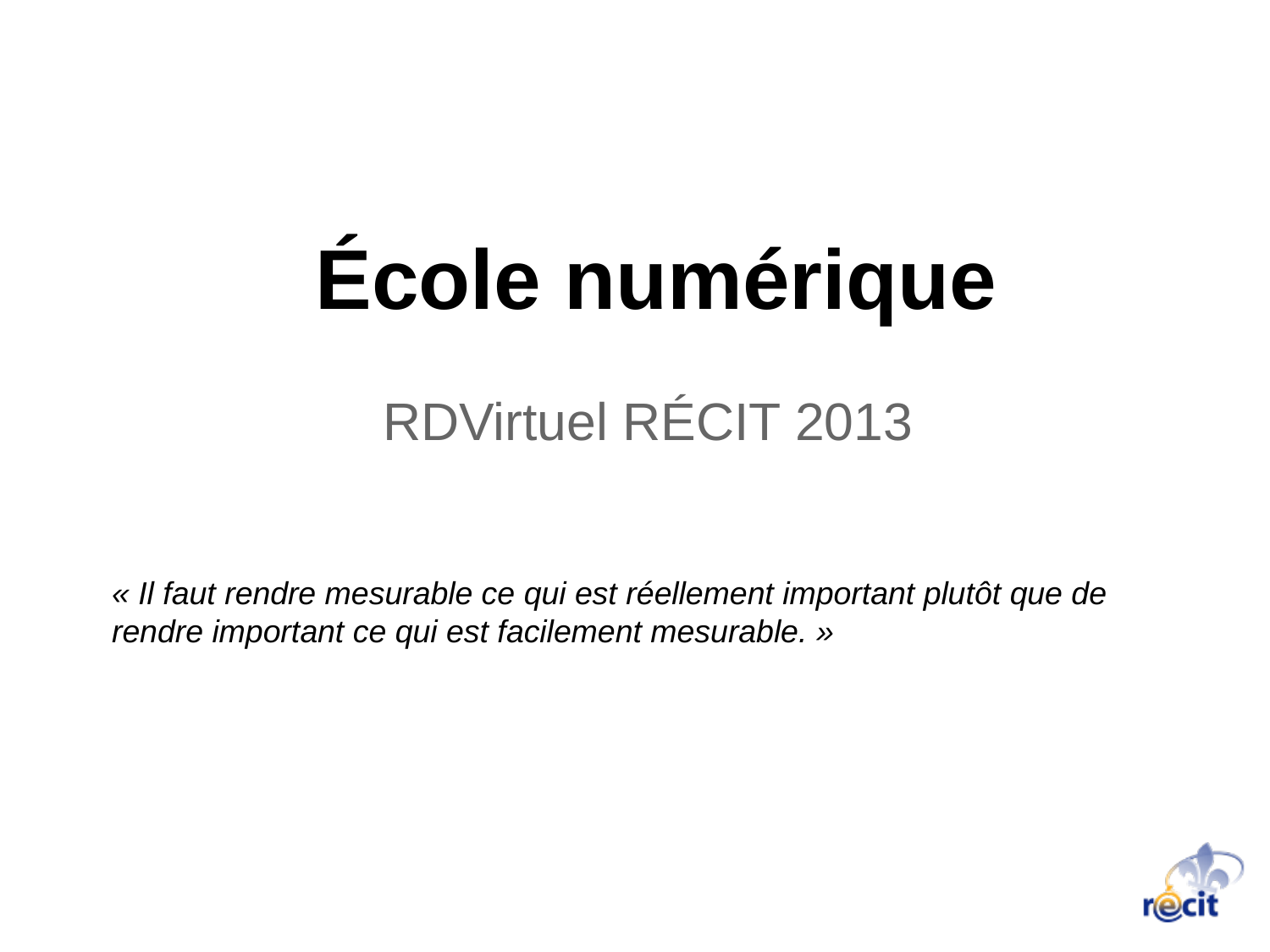

# École numérique
RDVirtuel RÉCIT 2013
« Il faut rendre mesurable ce qui est réellement important plutôt que de rendre important ce qui est facilement mesurable. »